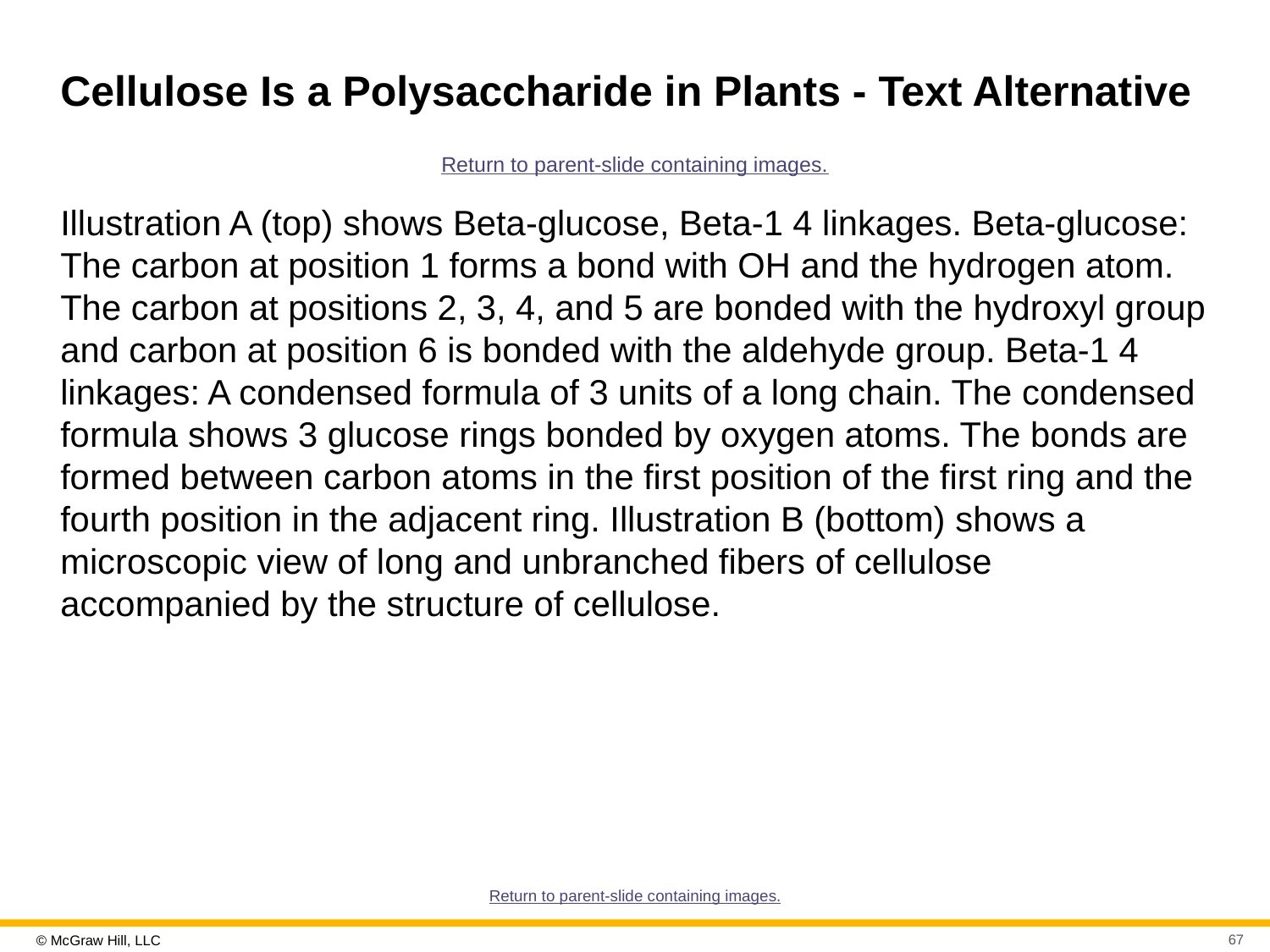

# Cellulose Is a Polysaccharide in Plants - Text Alternative
Return to parent-slide containing images.
Illustration A (top) shows Beta-glucose, Beta-1 4 linkages. Beta-glucose: The carbon at position 1 forms a bond with OH and the hydrogen atom. The carbon at positions 2, 3, 4, and 5 are bonded with the hydroxyl group and carbon at position 6 is bonded with the aldehyde group. Beta-1 4 linkages: A condensed formula of 3 units of a long chain. The condensed formula shows 3 glucose rings bonded by oxygen atoms. The bonds are formed between carbon atoms in the first position of the first ring and the fourth position in the adjacent ring. Illustration B (bottom) shows a microscopic view of long and unbranched fibers of cellulose accompanied by the structure of cellulose.
Return to parent-slide containing images.
67